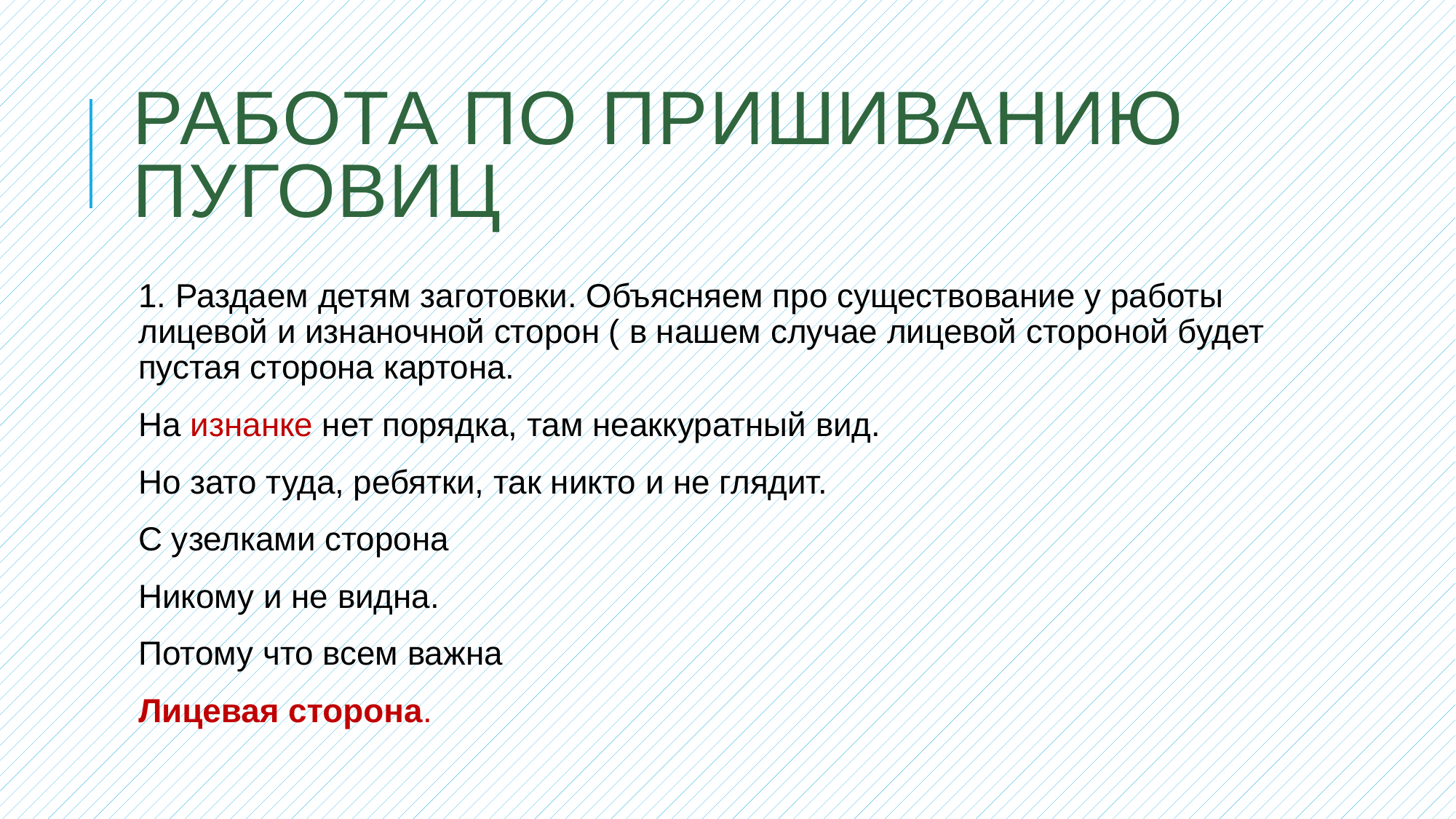

# Работа по пришиванию пуговиц
1. Раздаем детям заготовки. Объясняем про существование у работы лицевой и изнаночной сторон ( в нашем случае лицевой стороной будет пустая сторона картона.
На изнанке нет порядка, там неаккуратный вид.
Но зато туда, ребятки, так никто и не глядит.
С узелками сторона
Никому и не видна.
Потому что всем важна
Лицевая сторона.